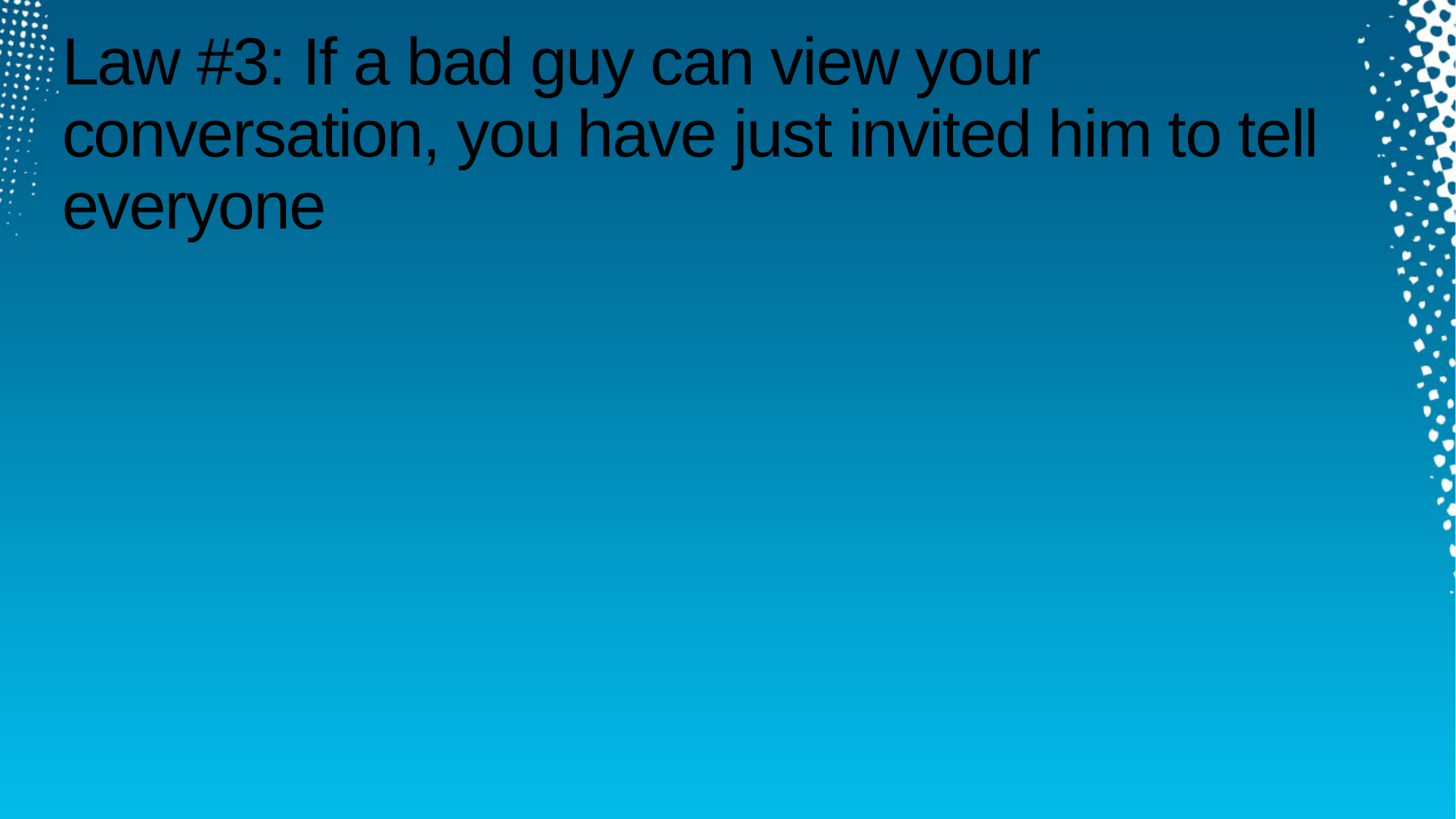

# Law #3: If a bad guy can view your conversation, you have just invited him to tell everyone